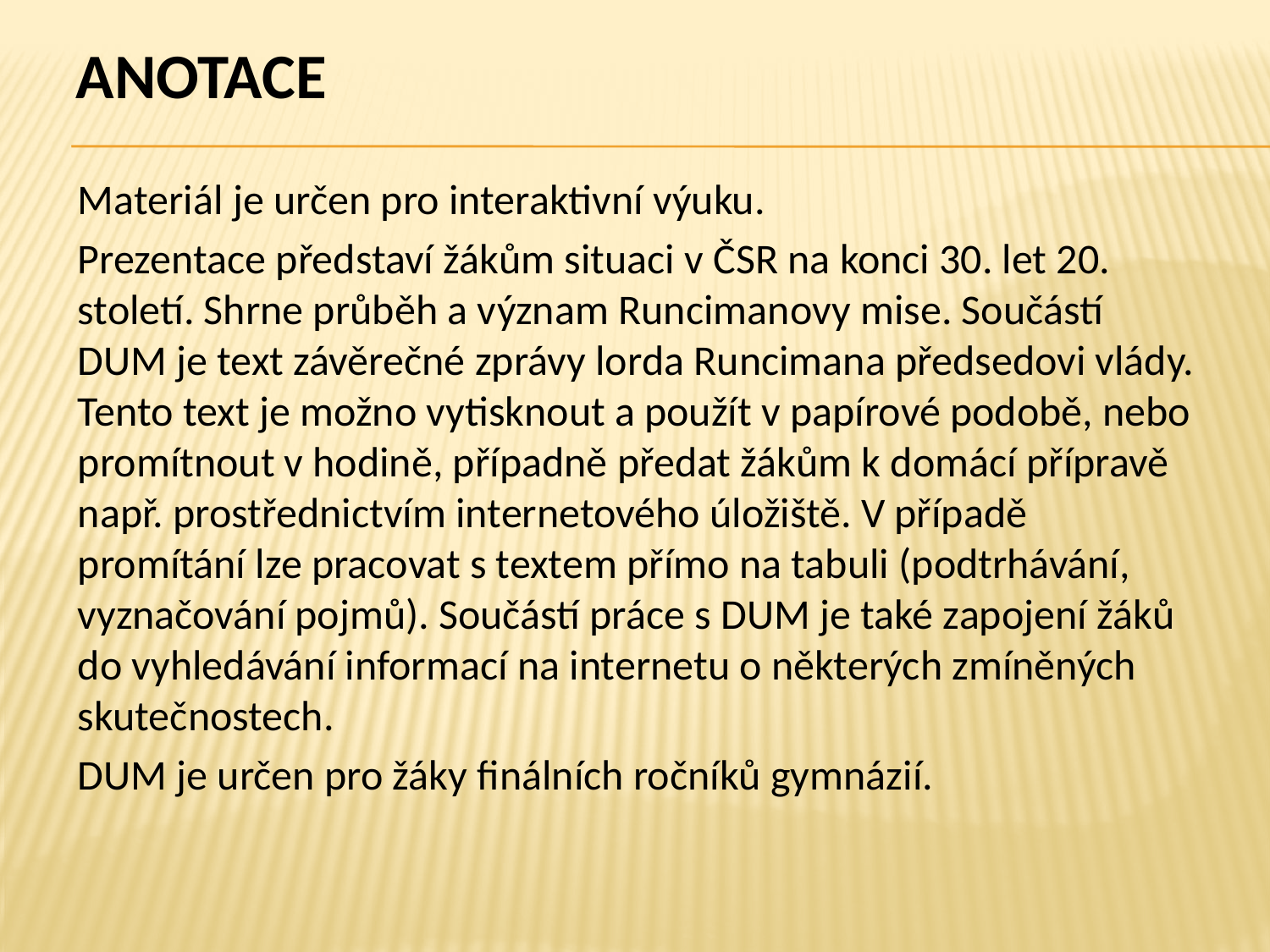

# ANOTACE
Materiál je určen pro interaktivní výuku.
Prezentace představí žákům situaci v ČSR na konci 30. let 20. století. Shrne průběh a význam Runcimanovy mise. Součástí DUM je text závěrečné zprávy lorda Runcimana předsedovi vlády. Tento text je možno vytisknout a použít v papírové podobě, nebo promítnout v hodině, případně předat žákům k domácí přípravě např. prostřednictvím internetového úložiště. V případě promítání lze pracovat s textem přímo na tabuli (podtrhávání, vyznačování pojmů). Součástí práce s DUM je také zapojení žáků do vyhledávání informací na internetu o některých zmíněných skutečnostech.
DUM je určen pro žáky finálních ročníků gymnázií.